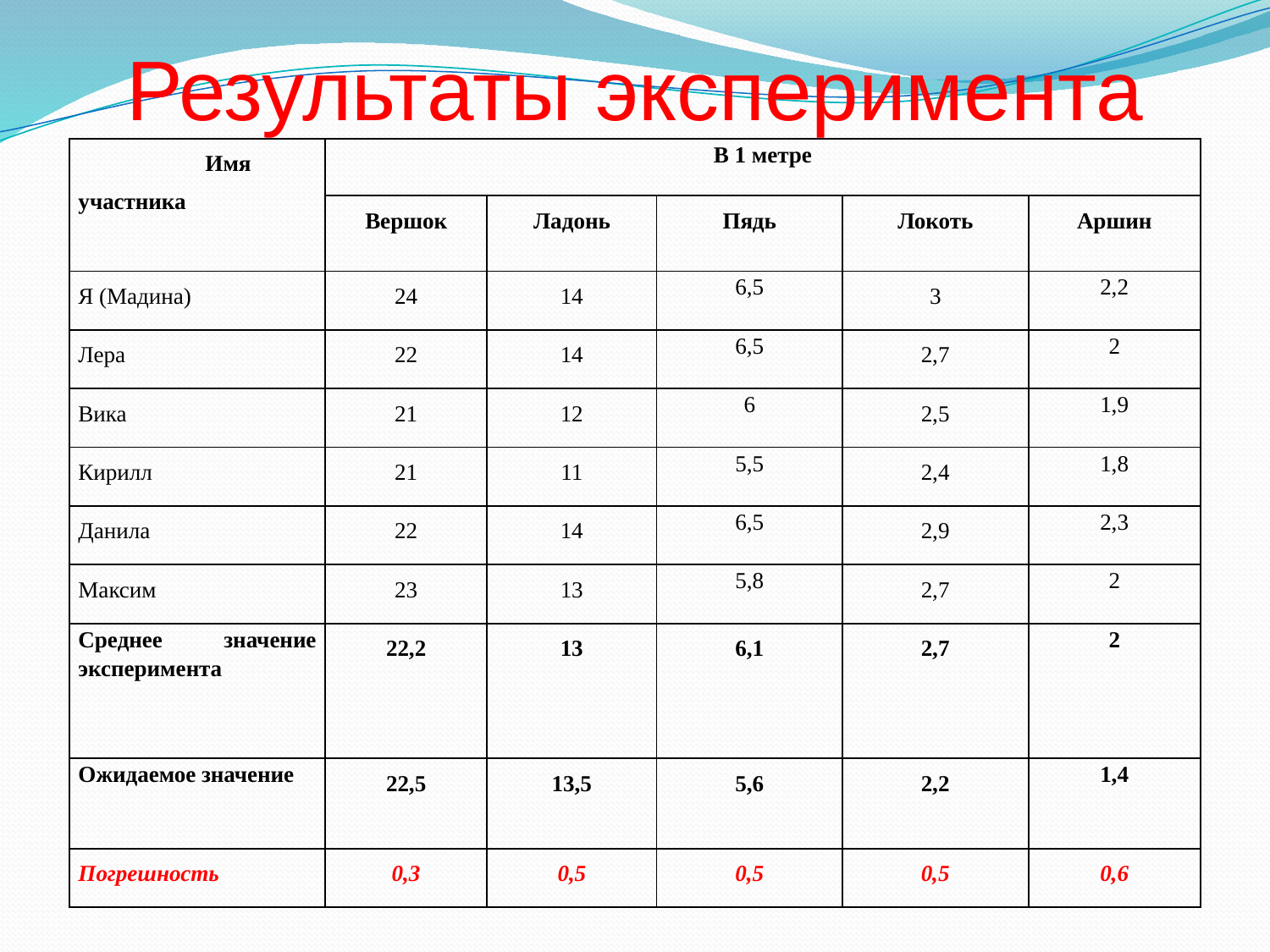

Результаты эксперимента
| Имя участника | В 1 метре |  |  |  |  |
| --- | --- | --- | --- | --- | --- |
|  | Вершок | Ладонь | Пядь | Локоть | Аршин |
| Я (Мадина) | 24 | 14 | 6,5 | 3 | 2,2 |
| Лера | 22 | 14 | 6,5 | 2,7 | 2 |
| Вика | 21 | 12 | 6 | 2,5 | 1,9 |
| Кирилл | 21 | 11 | 5,5 | 2,4 | 1,8 |
| Данила | 22 | 14 | 6,5 | 2,9 | 2,3 |
| Максим | 23 | 13 | 5,8 | 2,7 | 2 |
| Среднее значение эксперимента | 22,2 | 13 | 6,1 | 2,7 | 2 |
| Ожидаемое значение | 22,5 | 13,5 | 5,6 | 2,2 | 1,4 |
| Погрешность | 0,3 | 0,5 | 0,5 | 0,5 | 0,6 |